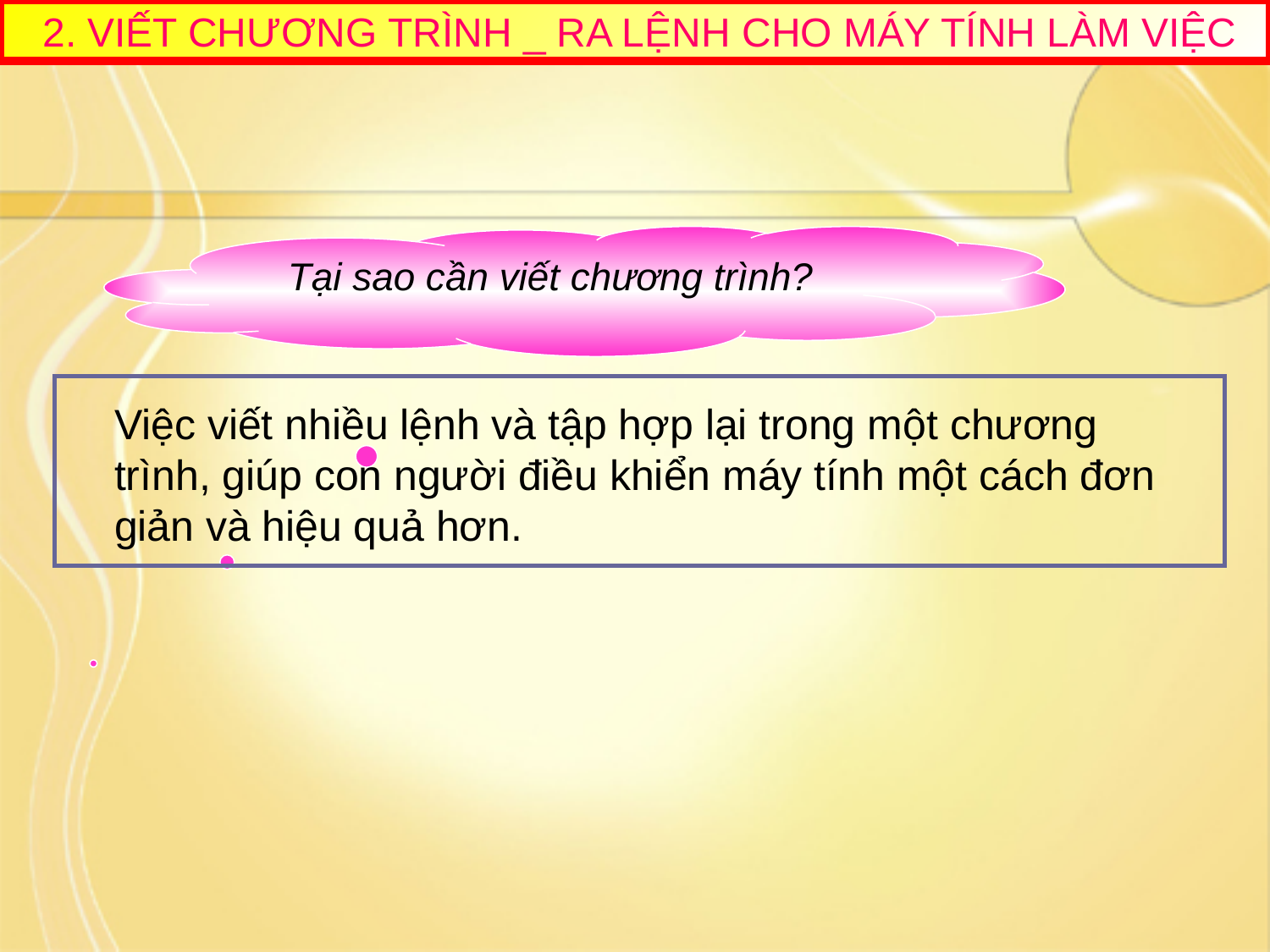

2. VIẾT CHƯƠNG TRÌNH _ RA LỆNH CHO MÁY TÍNH LÀM VIỆC
Tại sao cần viết chương trình?

Việc viết nhiều lệnh và tập hợp lại trong một chương trình, giúp con người điều khiển máy tính một cách đơn giản và hiệu quả hơn.